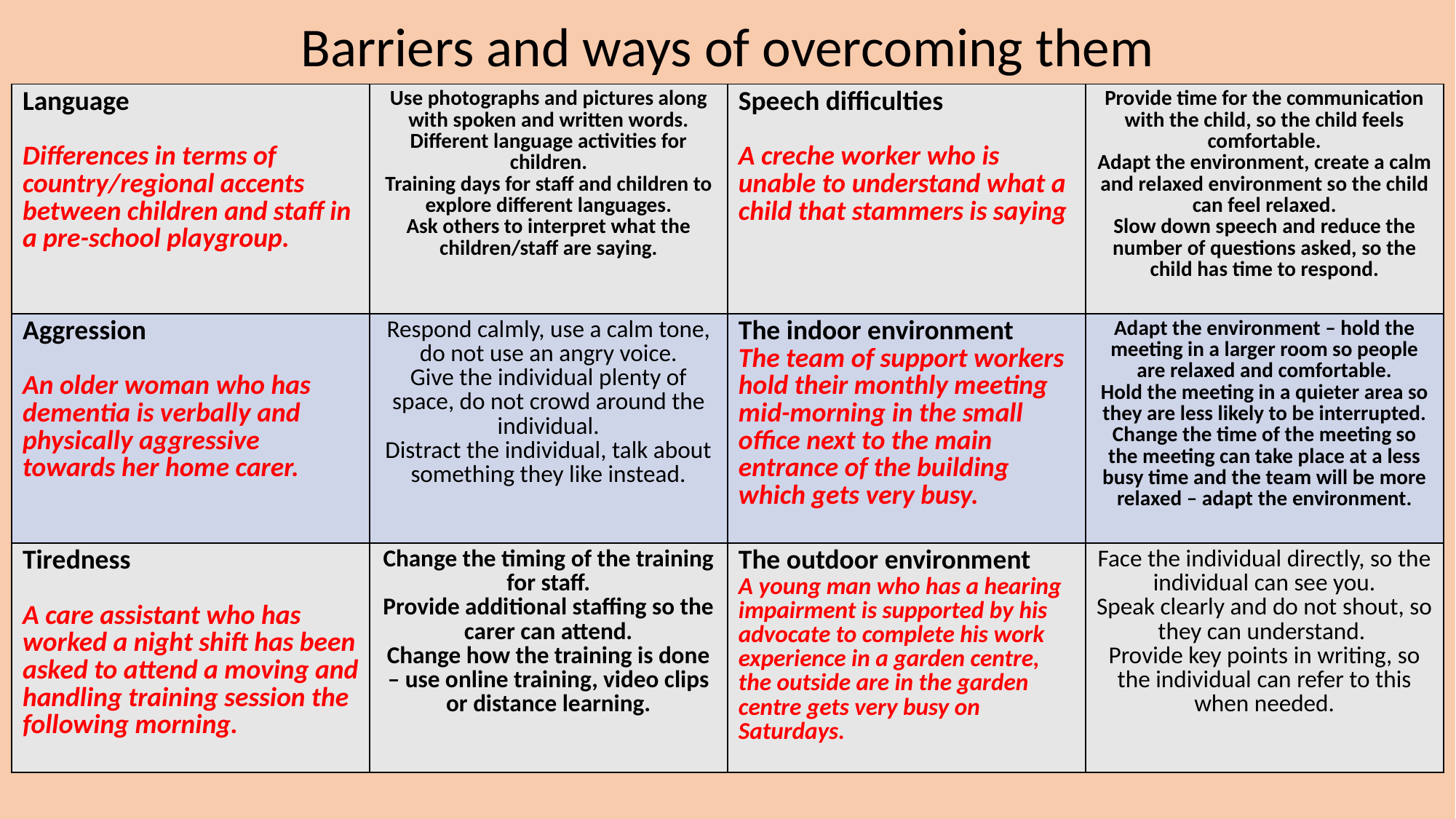

# Barriers and ways of overcoming them
| Language Differences in terms of country/regional accents between children and staff in a pre-school playgroup. | Use photographs and pictures along with spoken and written words. Different language activities for children. Training days for staff and children to explore different languages. Ask others to interpret what the children/staff are saying. | Speech difficulties A creche worker who is unable to understand what a child that stammers is saying | Provide time for the communication with the child, so the child feels comfortable. Adapt the environment, create a calm and relaxed environment so the child can feel relaxed. Slow down speech and reduce the number of questions asked, so the child has time to respond. |
| --- | --- | --- | --- |
| Aggression An older woman who has dementia is verbally and physically aggressive towards her home carer. | Respond calmly, use a calm tone, do not use an angry voice. Give the individual plenty of space, do not crowd around the individual. Distract the individual, talk about something they like instead. | The indoor environment The team of support workers hold their monthly meeting mid-morning in the small office next to the main entrance of the building which gets very busy. | Adapt the environment – hold the meeting in a larger room so people are relaxed and comfortable. Hold the meeting in a quieter area so they are less likely to be interrupted. Change the time of the meeting so the meeting can take place at a less busy time and the team will be more relaxed – adapt the environment. |
| Tiredness A care assistant who has worked a night shift has been asked to attend a moving and handling training session the following morning. | Change the timing of the training for staff. Provide additional staffing so the carer can attend. Change how the training is done – use online training, video clips or distance learning. | The outdoor environment A young man who has a hearing impairment is supported by his advocate to complete his work experience in a garden centre, the outside are in the garden centre gets very busy on Saturdays. | Face the individual directly, so the individual can see you. Speak clearly and do not shout, so they can understand. Provide key points in writing, so the individual can refer to this when needed. |